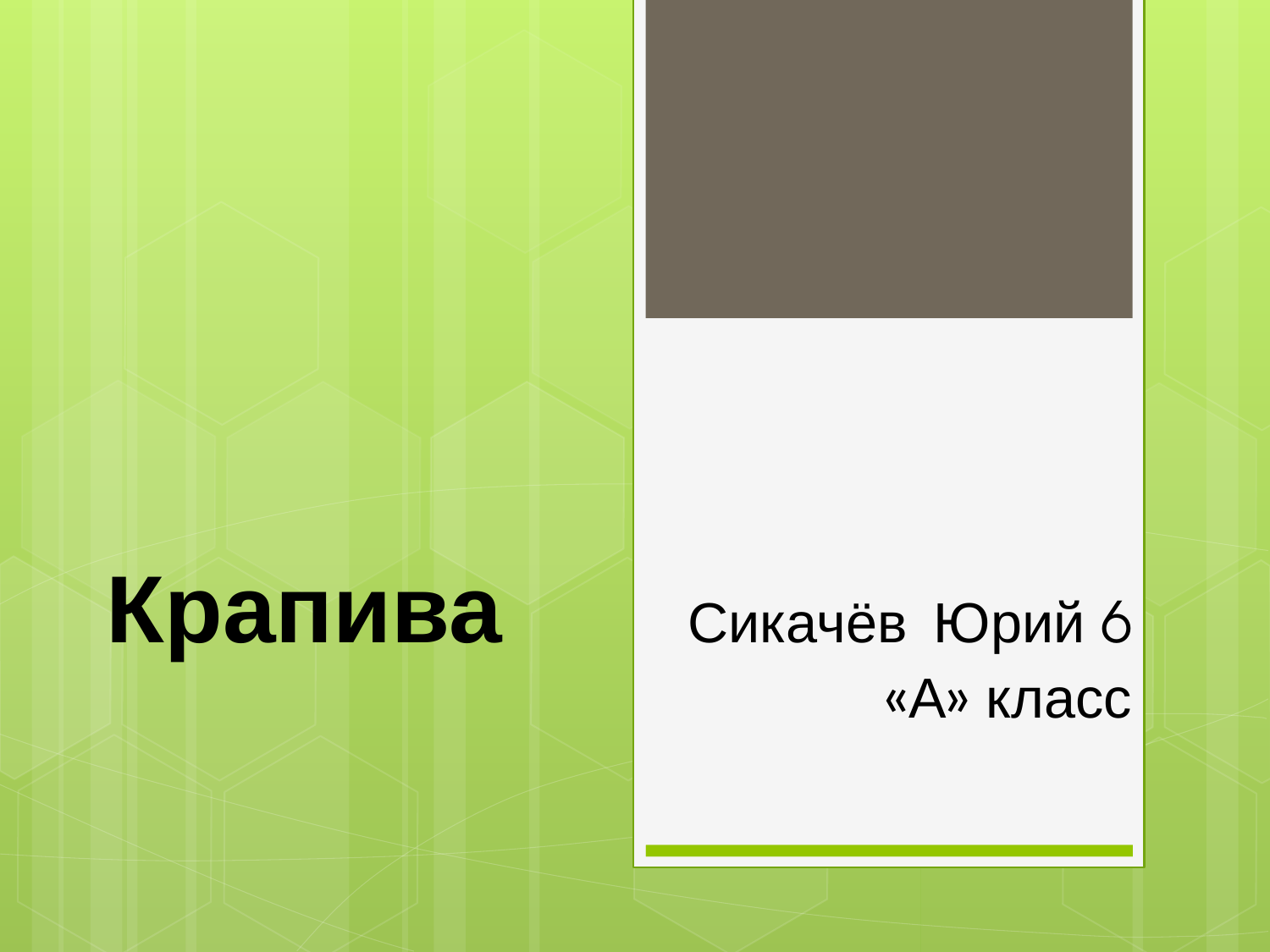

# Крапива       Сикачёв Юрий 6 «А» класс